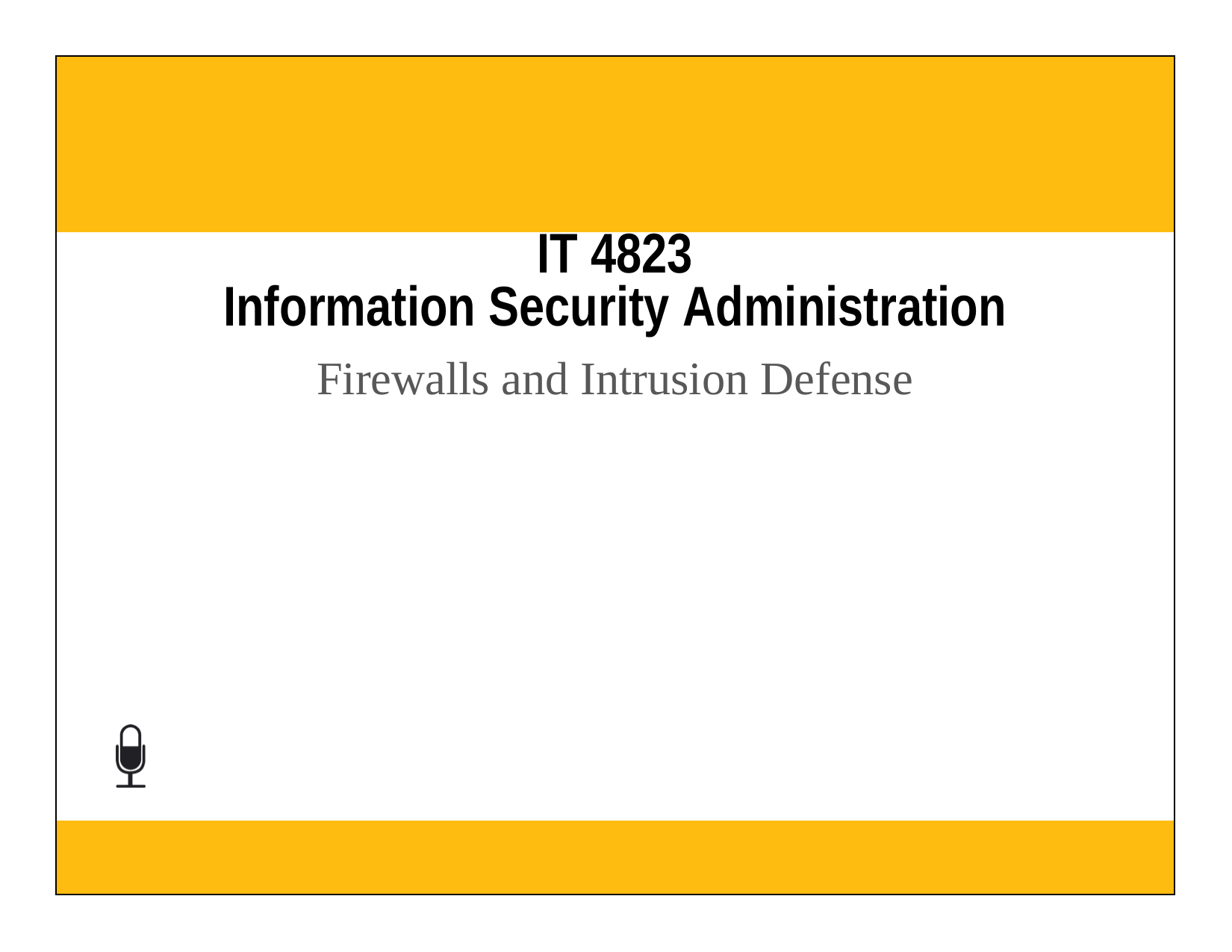

|  |
| --- |
| IT 4823 Information Security Administration Firewalls and Intrusion Defense |
|  |